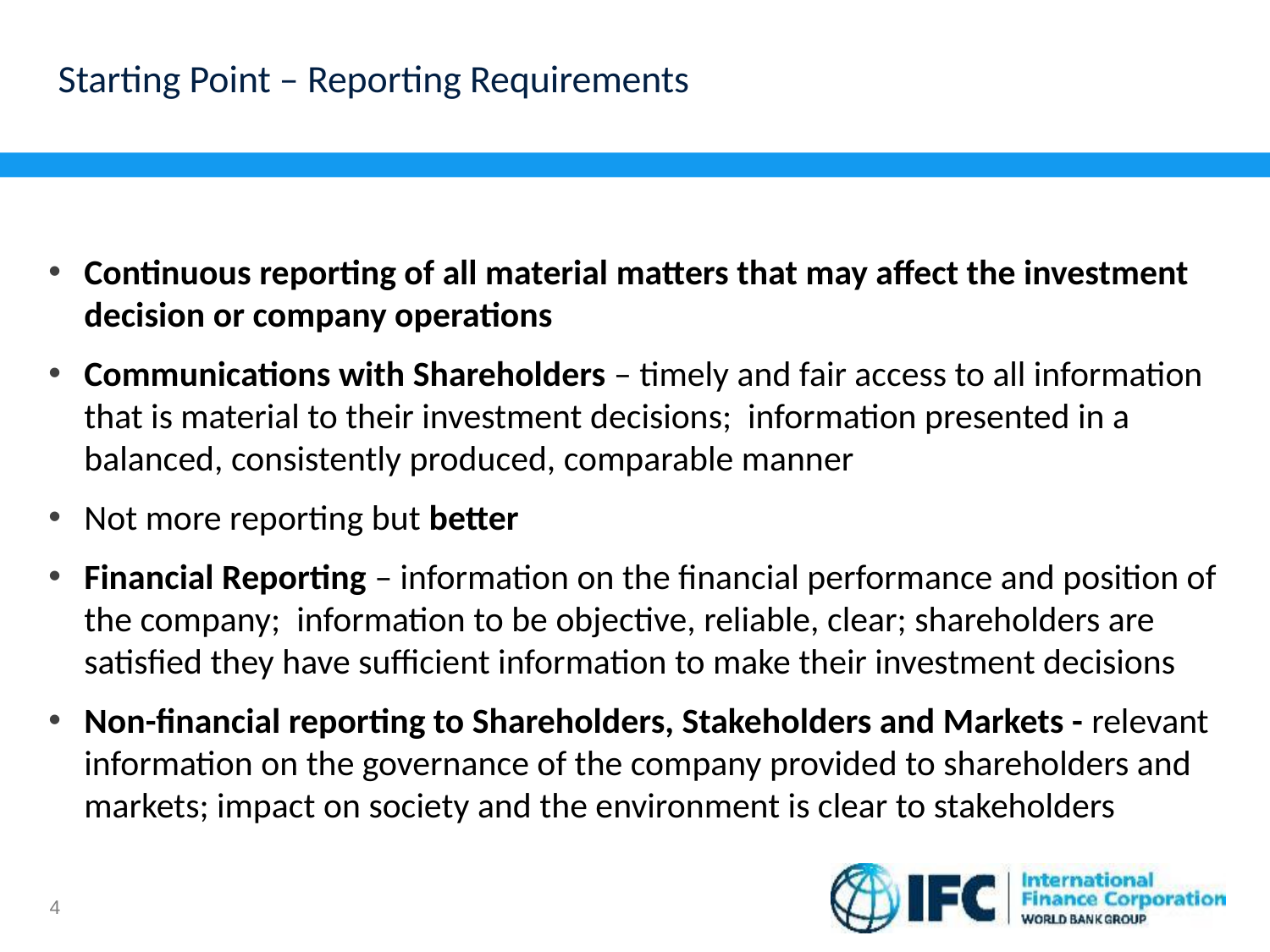

# Starting Point – Reporting Requirements

Continuous reporting of all material matters that may affect the investment decision or company operations
Communications with Shareholders – timely and fair access to all information that is material to their investment decisions;  information presented in a balanced, consistently produced, comparable manner
Not more reporting but better
Financial Reporting – information on the financial performance and position of the company;  information to be objective, reliable, clear; shareholders are satisfied they have sufficient information to make their investment decisions
Non-financial reporting to Shareholders, Stakeholders and Markets - relevant information on the governance of the company provided to shareholders and markets; impact on society and the environment is clear to stakeholders

4